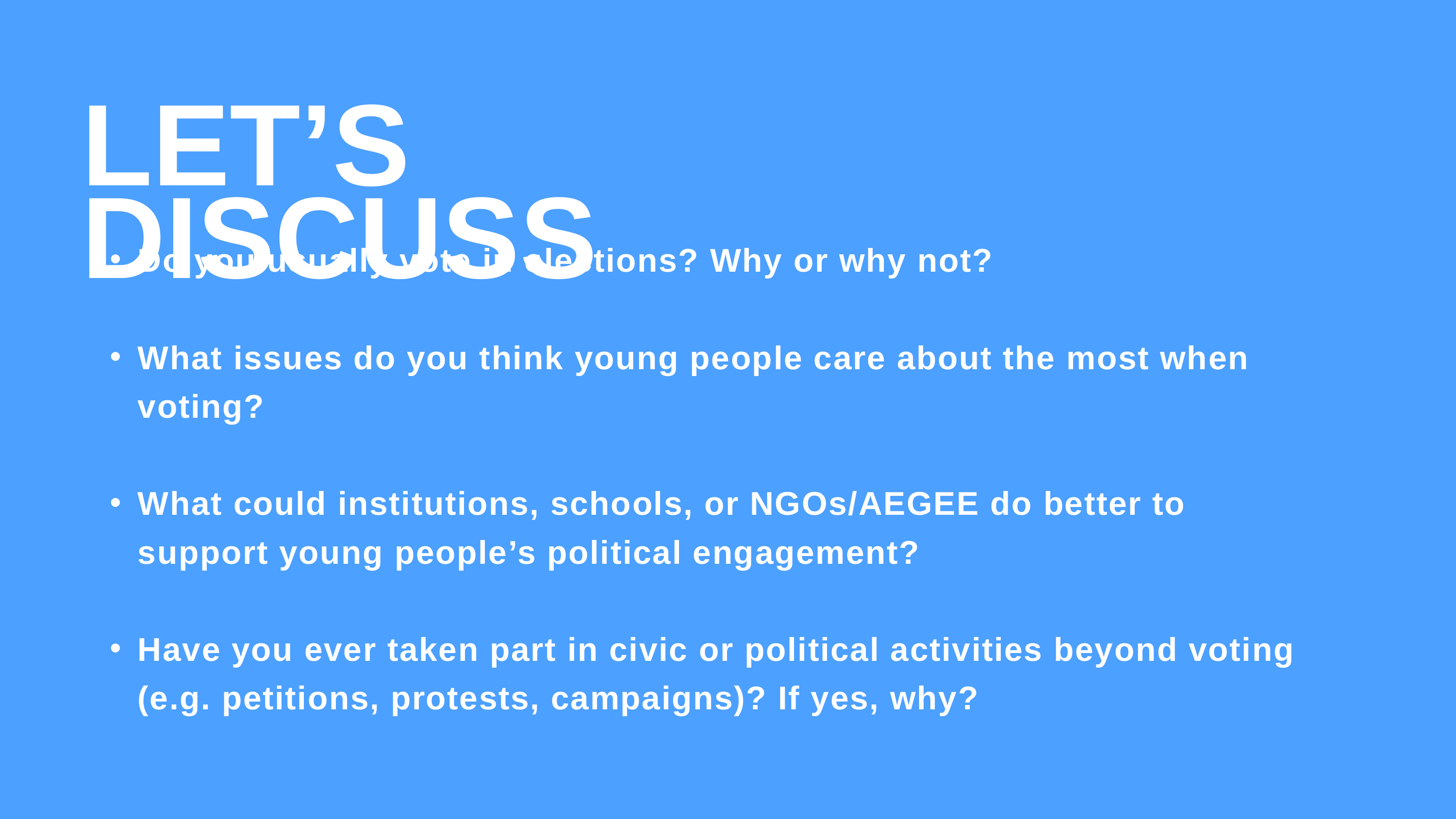

LET’S DISCUSS
Do you usually vote in elections? Why or why not?

What issues do you think young people care about the most when voting?

What could institutions, schools, or NGOs/AEGEE do better to support young people’s political engagement?

Have you ever taken part in civic or political activities beyond voting (e.g. petitions, protests, campaigns)? If yes, why?